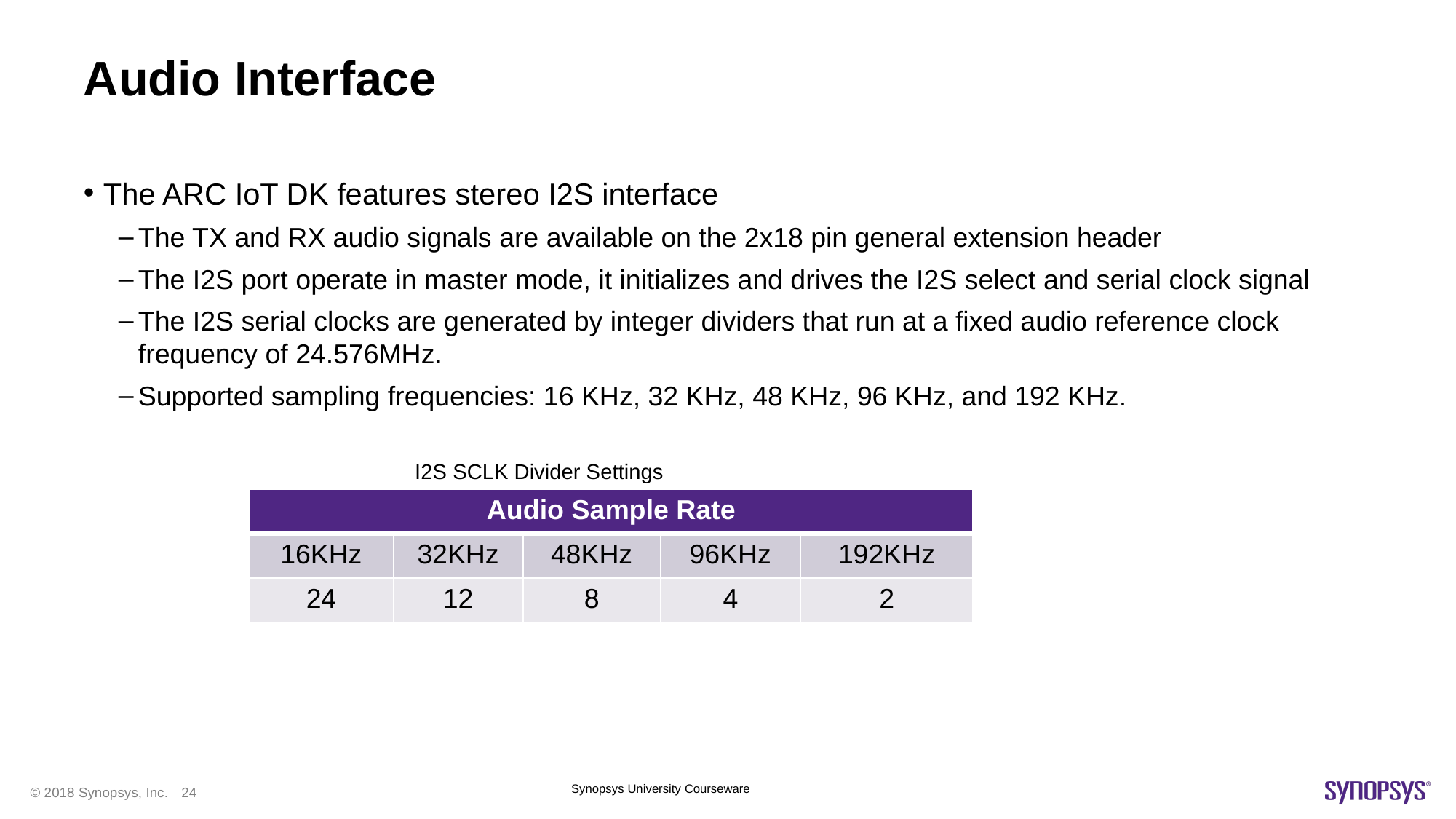

# Audio Interface
The ARC IoT DK features stereo I2S interface
The TX and RX audio signals are available on the 2x18 pin general extension header
The I2S port operate in master mode, it initializes and drives the I2S select and serial clock signal
The I2S serial clocks are generated by integer dividers that run at a fixed audio reference clock frequency of 24.576MHz.
Supported sampling frequencies: 16 KHz, 32 KHz, 48 KHz, 96 KHz, and 192 KHz.
I2S SCLK Divider Settings
| Audio Sample Rate |  |  |  |  |
| --- | --- | --- | --- | --- |
| 16KHz | 32KHz | 48KHz | 96KHz | 192KHz |
| 24 | 12 | 8 | 4 | 2 |